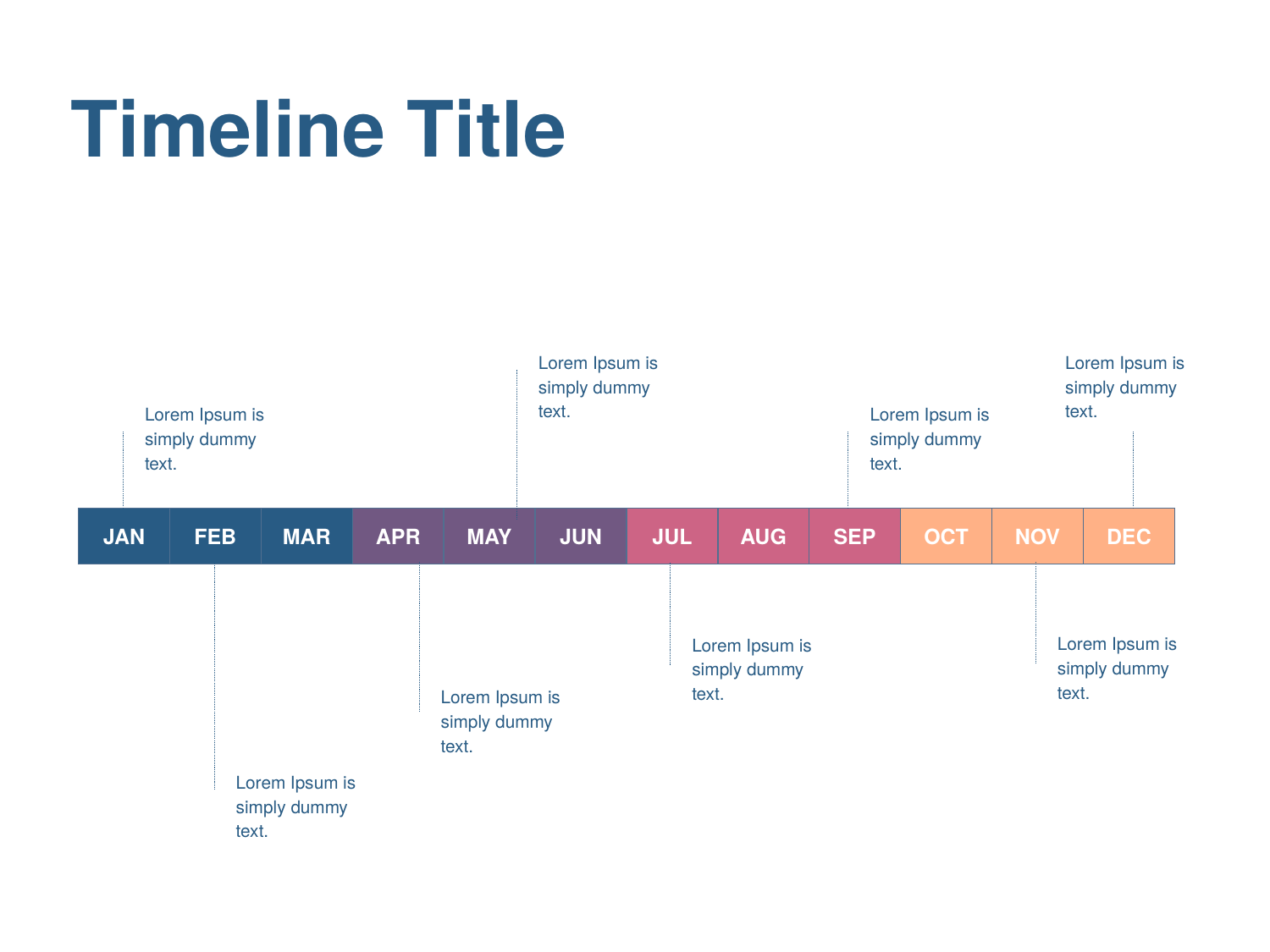

# Timeline Title

Lorem Ipsum is simply dummy text.

Lorem Ipsum is simply dummy text.

Lorem Ipsum is simply dummy text.

Lorem Ipsum is simply dummy text.

| JAN | FEB | MAR | APR | MAY | JUN | JUL | AUG | SEP | OCT | NOV | DEC |
| --- | --- | --- | --- | --- | --- | --- | --- | --- | --- | --- | --- |
Lorem Ipsum is simply dummy text.

Lorem Ipsum is simply dummy text.

Lorem Ipsum is simply dummy text.

Lorem Ipsum is simply dummy text.